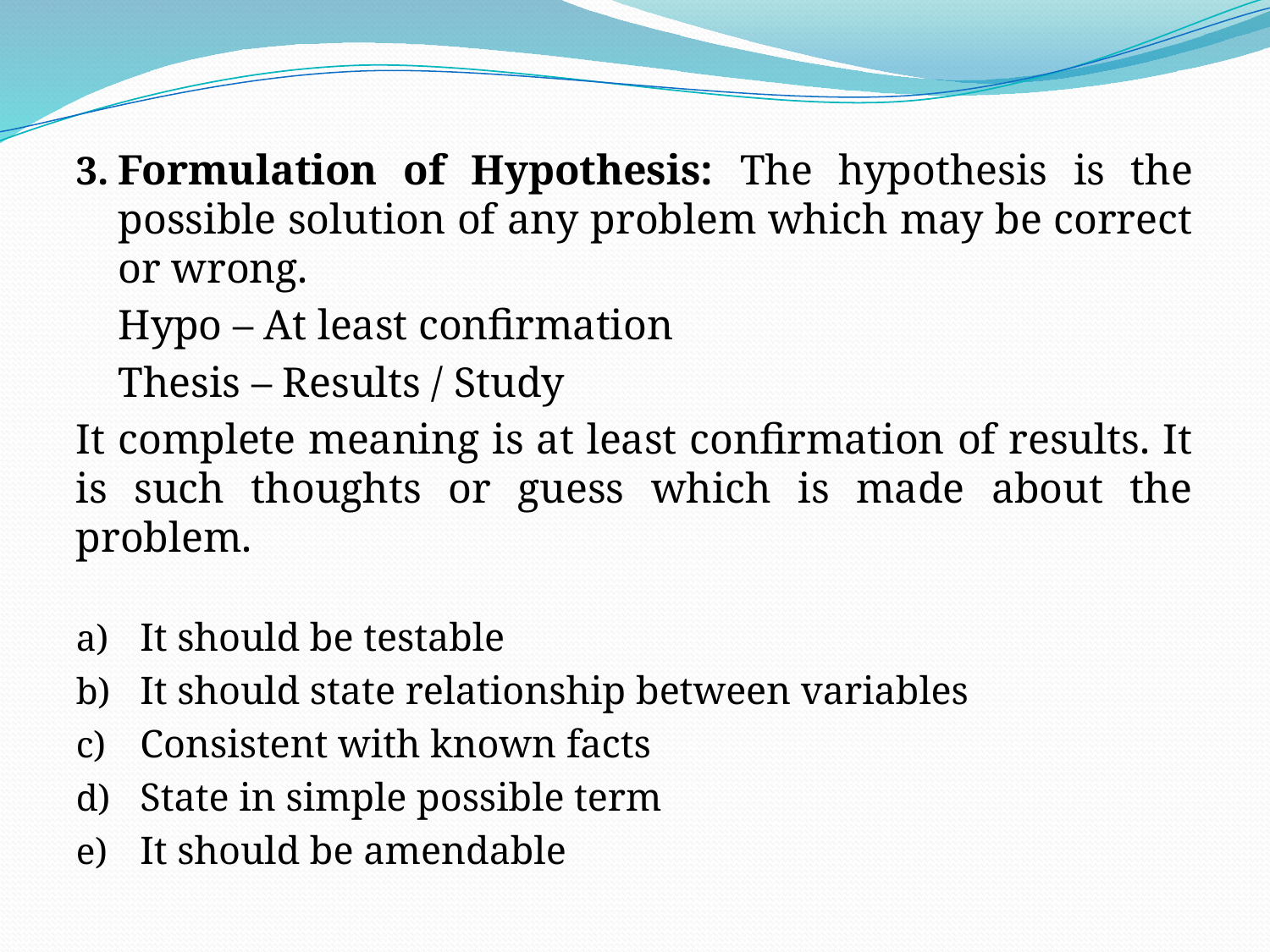

Formulation of Hypothesis: The hypothesis is the possible solution of any problem which may be correct or wrong.
	Hypo – At least confirmation
	Thesis – Results / Study
It complete meaning is at least confirmation of results. It is such thoughts or guess which is made about the problem.

It should be testable
It should state relationship between variables
Consistent with known facts
State in simple possible term
It should be amendable